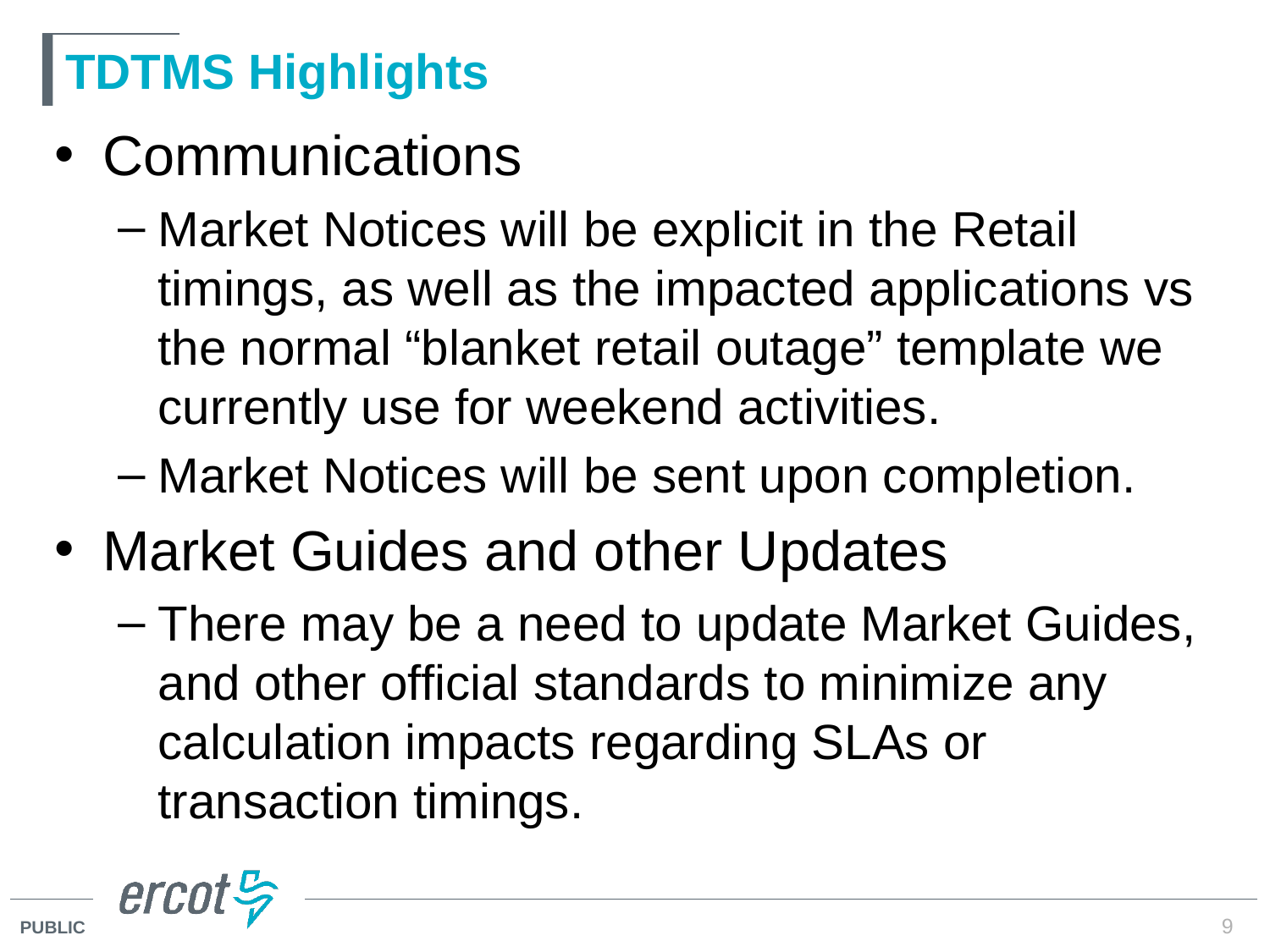

# TDTMS Highlights
Communications
Market Notices will be explicit in the Retail timings, as well as the impacted applications vs the normal “blanket retail outage” template we currently use for weekend activities.
Market Notices will be sent upon completion.
Market Guides and other Updates
There may be a need to update Market Guides, and other official standards to minimize any calculation impacts regarding SLAs or transaction timings.

9